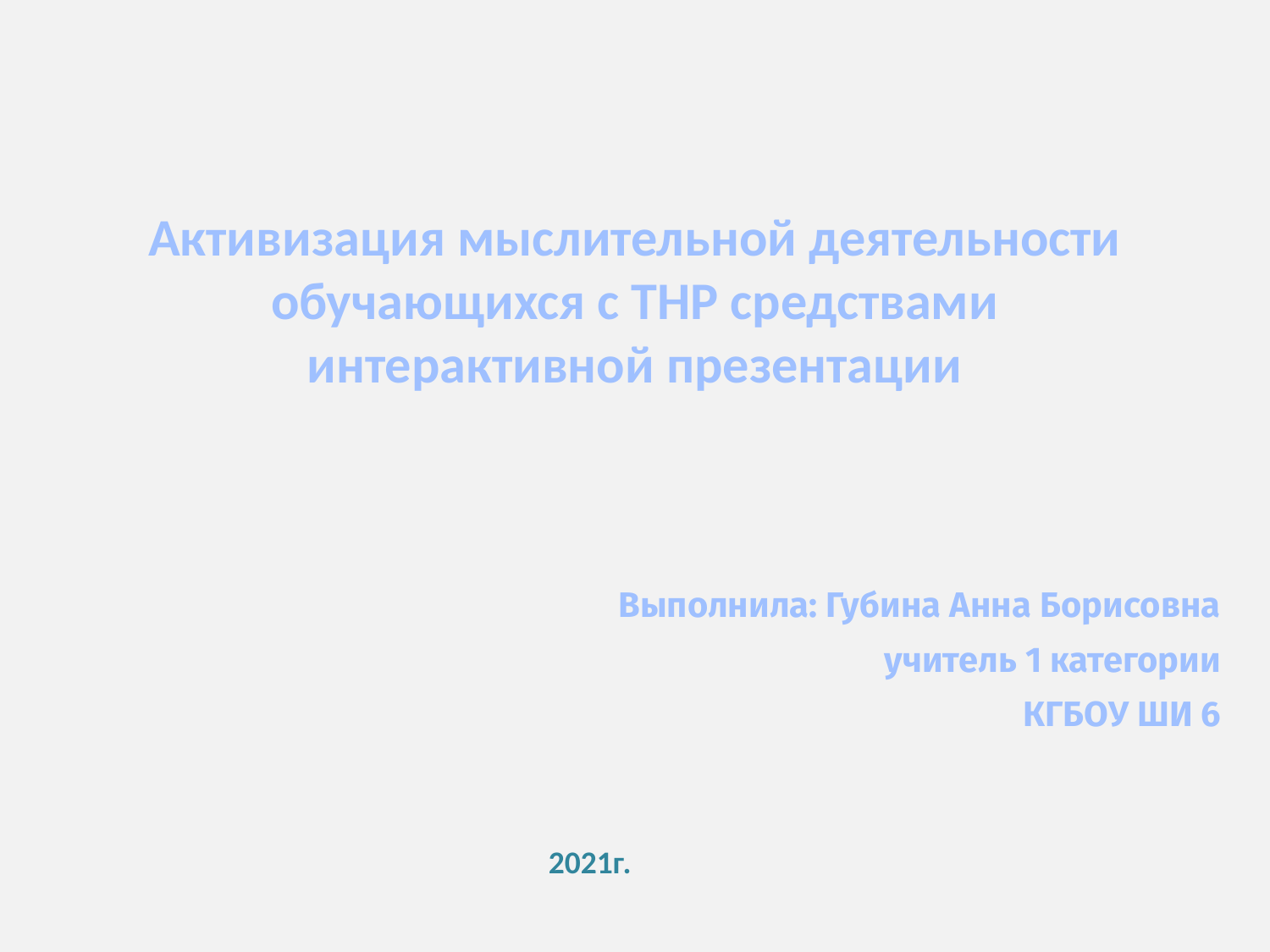

# Активизация мыслительной деятельности обучающихся с ТНР средствами интерактивной презентации
Выполнила: Губина Анна Борисовна
учитель 1 категории
КГБОУ ШИ 6

2021г.